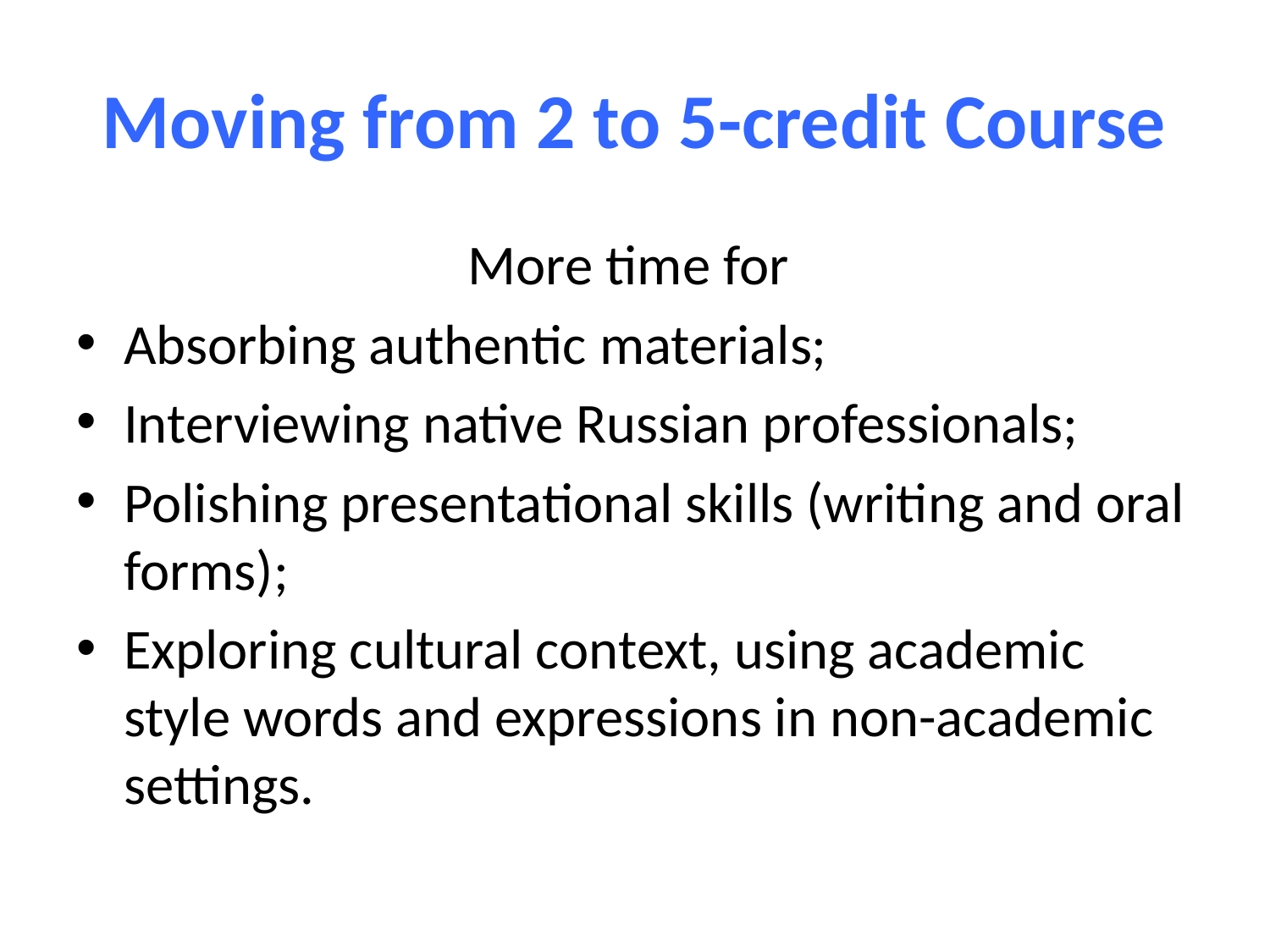

# Moving from 2 to 5-credit Course
More time for
Absorbing authentic materials;
Interviewing native Russian professionals;
Polishing presentational skills (writing and oral forms);
Exploring cultural context, using academic style words and expressions in non-academic settings.